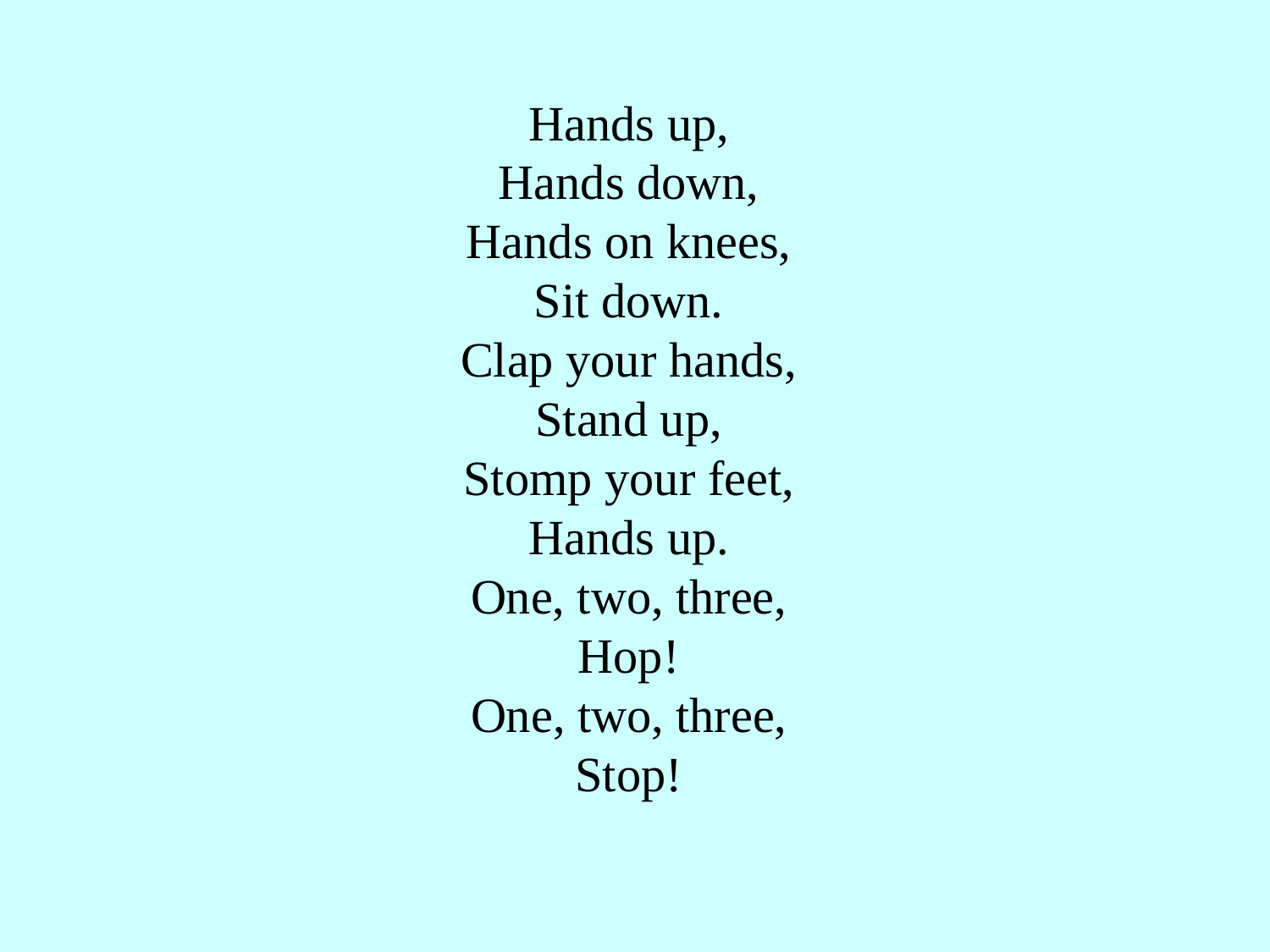

# Hands up,  Hands down,  Hands on knees,  Sit down.  Clap your hands,  Stand up,  Stomp your feet,  Hands up.  One, two, three,  Hop!  One, two, three,  Stop!